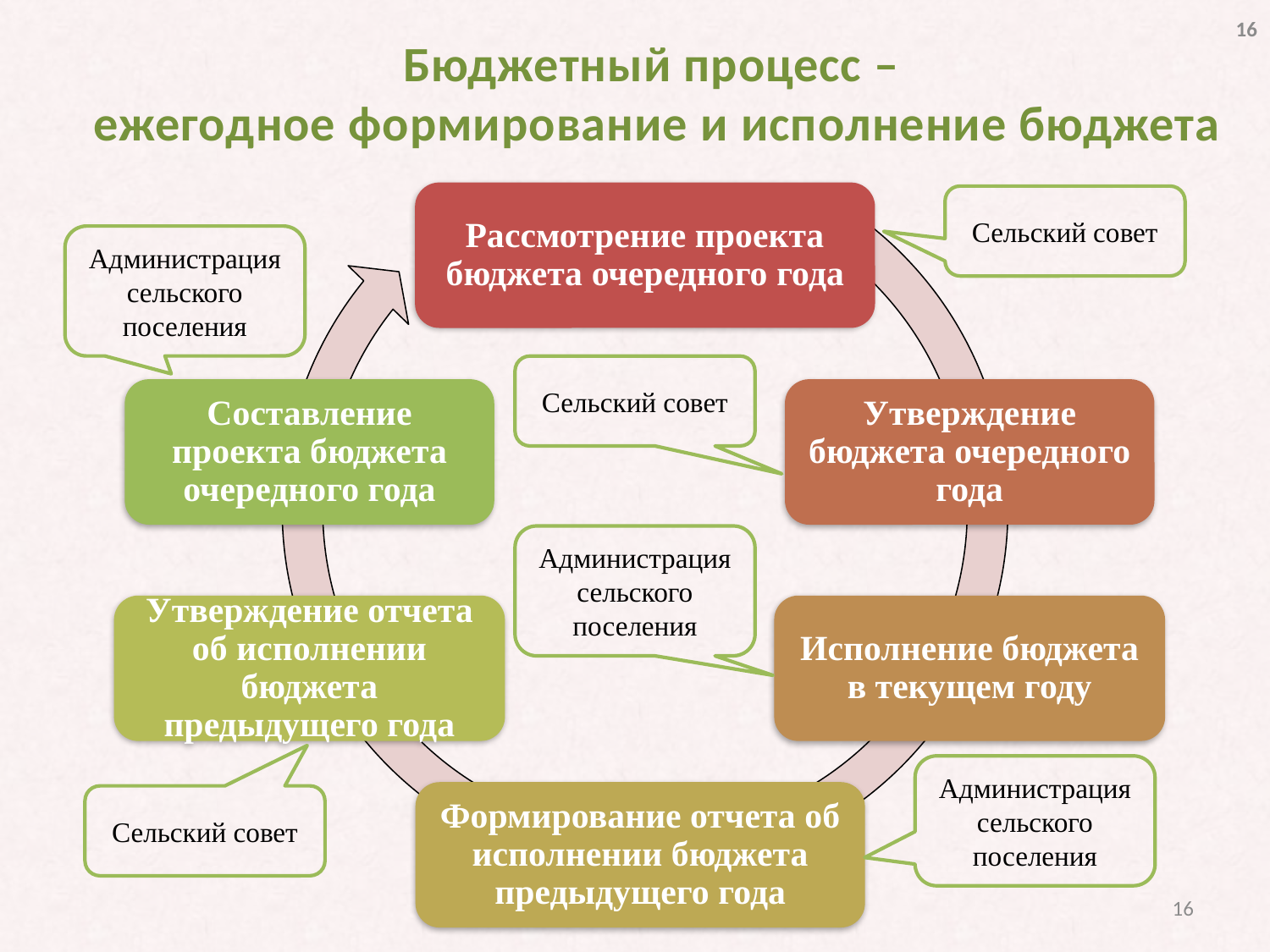

16
Бюджетный процесс –
ежегодное формирование и исполнение бюджета
Рассмотрение проекта бюджета очередного года
Утверждение бюджета очередного года
Исполнение бюджета в текущем году
Формирование отчета об исполнении бюджета предыдущего года
Утверждение отчета об исполнении бюджета предыдущего года
Составление проекта бюджета очередного года
Сельский совет
Администрация сельского поселения
Сельский совет
Администрация сельского поселения
Администрация сельского поселения
Сельский совет
16